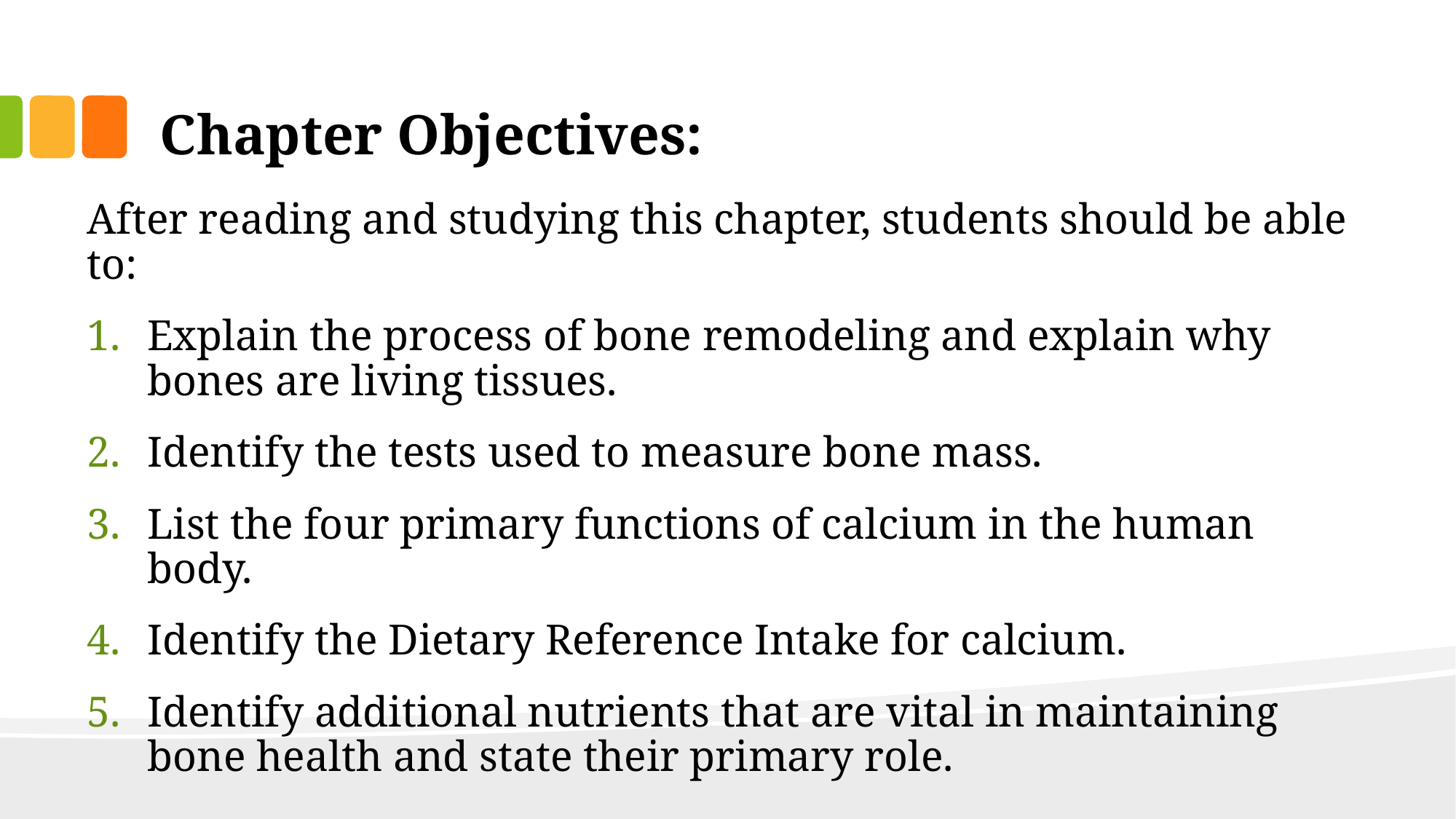

# Chapter Objectives:
After reading and studying this chapter, students should be able to:
Explain the process of bone remodeling and explain why bones are living tissues.
Identify the tests used to measure bone mass.
List the four primary functions of calcium in the human body.
Identify the Dietary Reference Intake for calcium.
Identify additional nutrients that are vital in maintaining bone health and state their primary role.